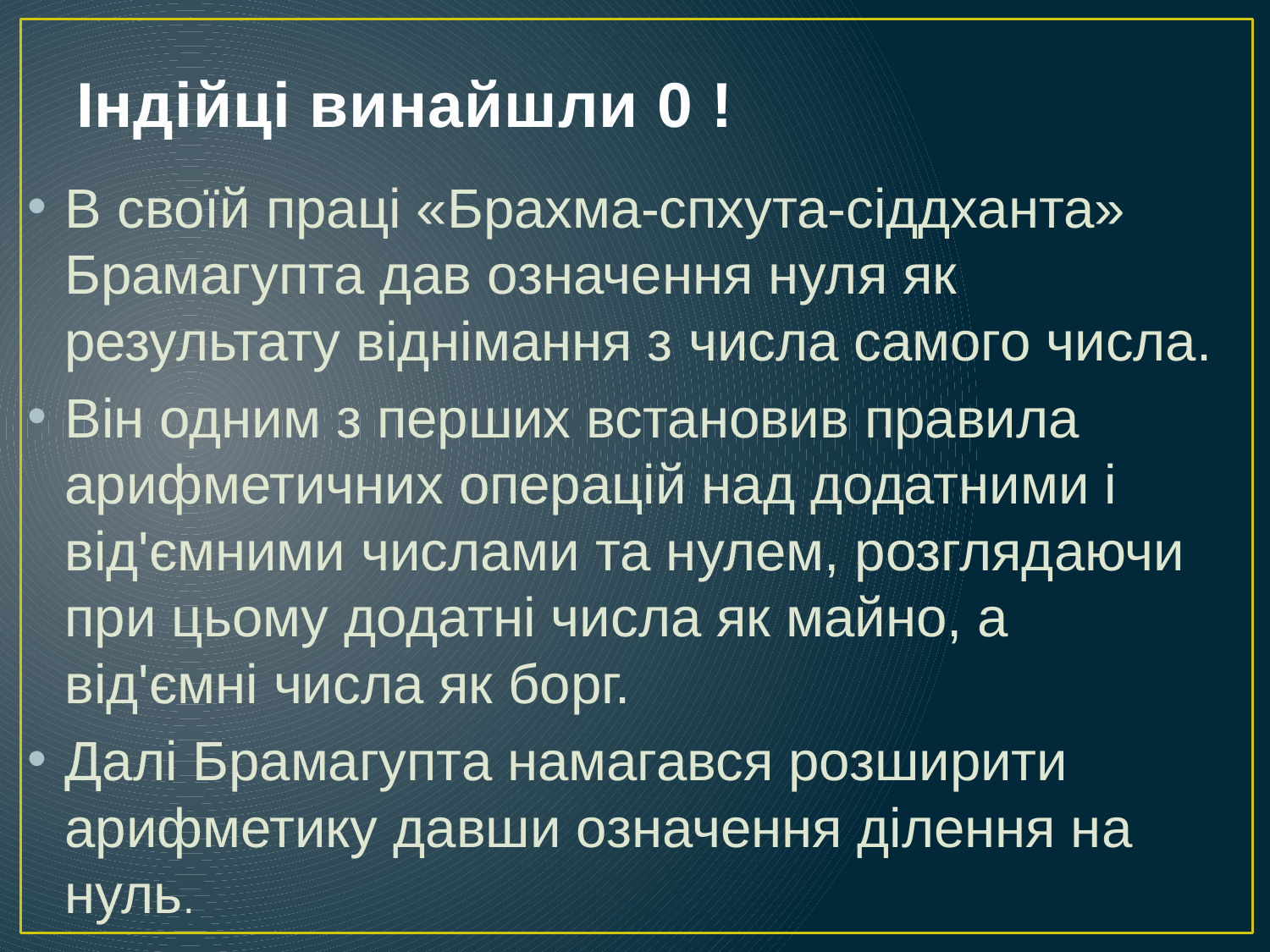

# Індійці винайшли 0 !
В своїй праці «Брахма-спхута-сіддханта» Брамагупта дав означення нуля як результату віднімання з числа самого числа.
Він одним з перших встановив правила арифметичних операцій над додатними і від'ємними числами та нулем, розглядаючи при цьому додатні числа як майно, а від'ємні числа як борг.
Далі Брамагупта намагався розширити арифметику давши означення ділення на нуль.